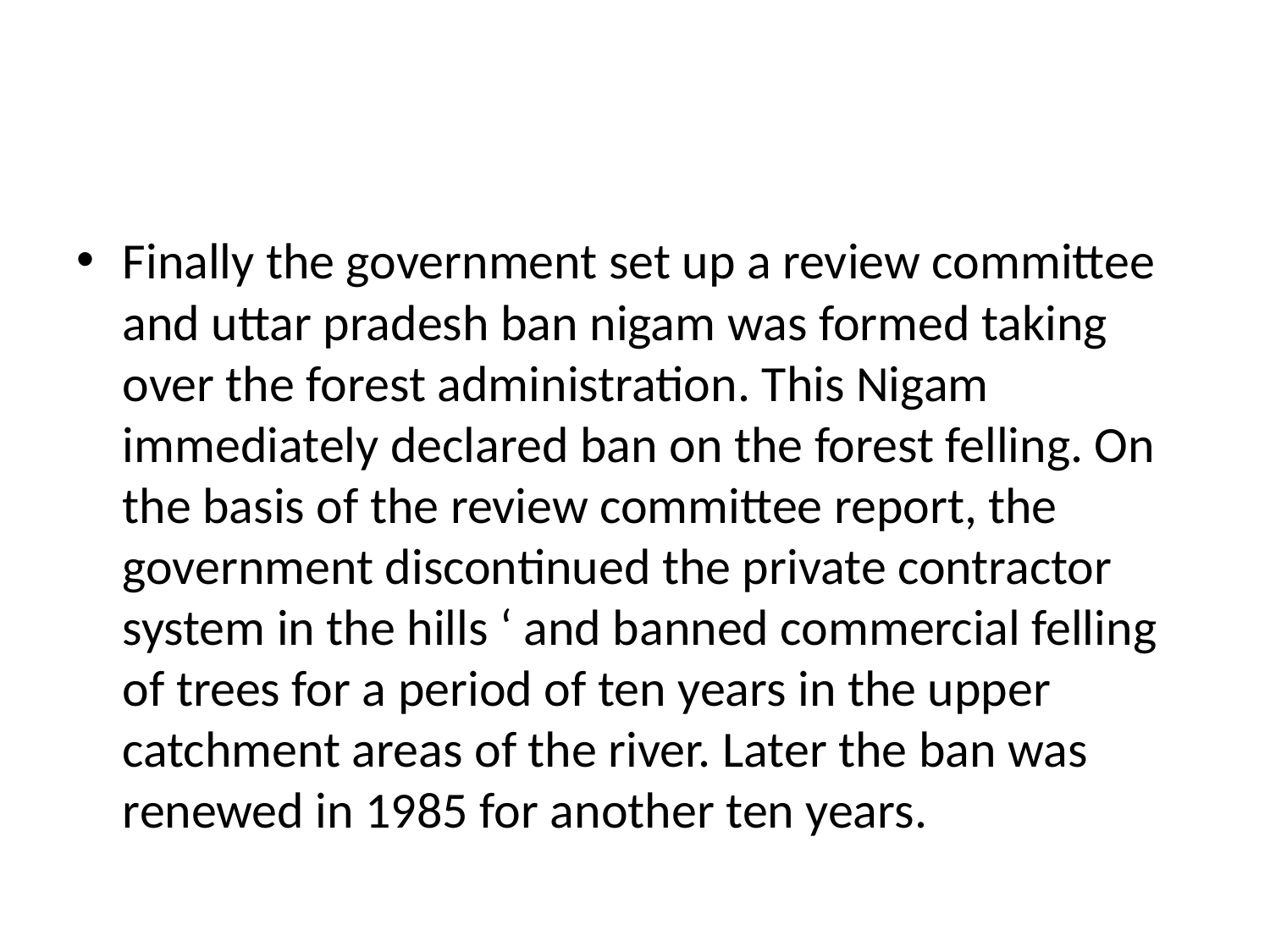

#
Finally the government set up a review committee and uttar pradesh ban nigam was formed taking over the forest administration. This Nigam immediately declared ban on the forest felling. On the basis of the review committee report, the government discontinued the private contractor system in the hills ‘ and banned commercial felling of trees for a period of ten years in the upper catchment areas of the river. Later the ban was renewed in 1985 for another ten years.